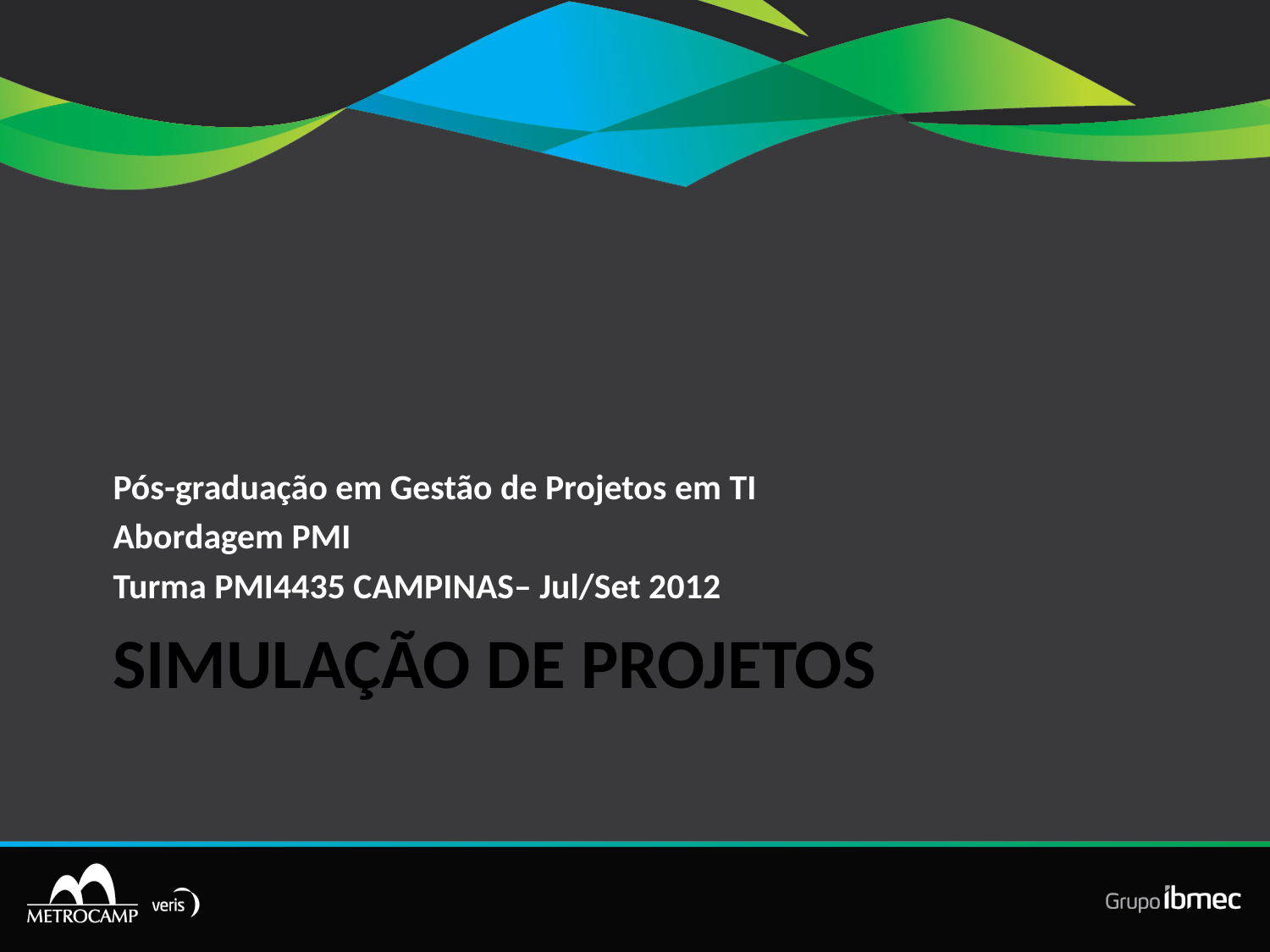

Pós-graduação em Gestão de Projetos em TI
Abordagem PMI
Turma PMI4435 CAMPINAS– Jul/Set 2012
# Simulação de Projetos